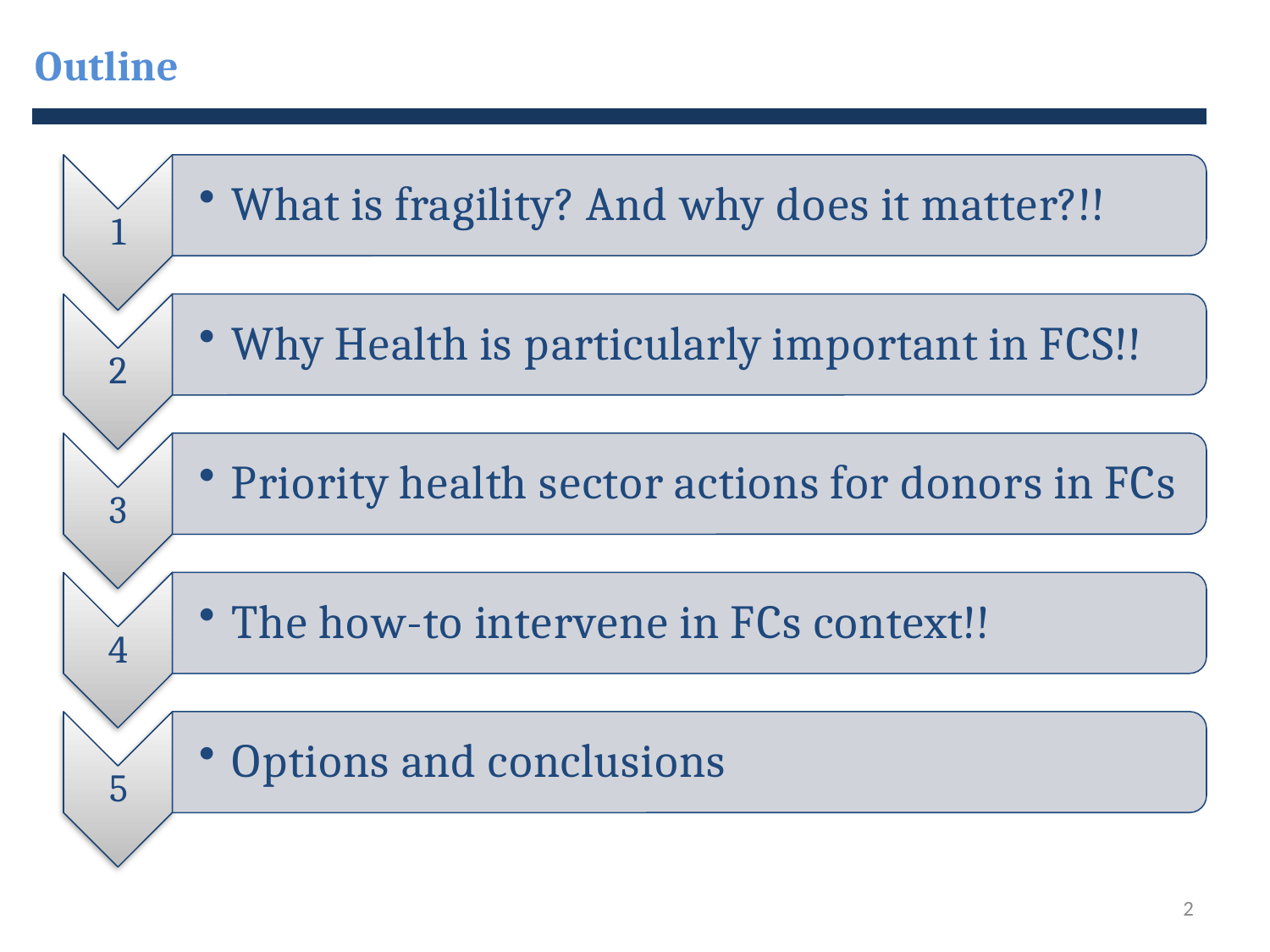

Outline
1
What is fragility? And why does it matter?!!
2
Why Health is particularly important in FCS!!
3
Priority health sector actions for donors in FCs
4
The how-to intervene in FCs context!!
5
Options and conclusions
2